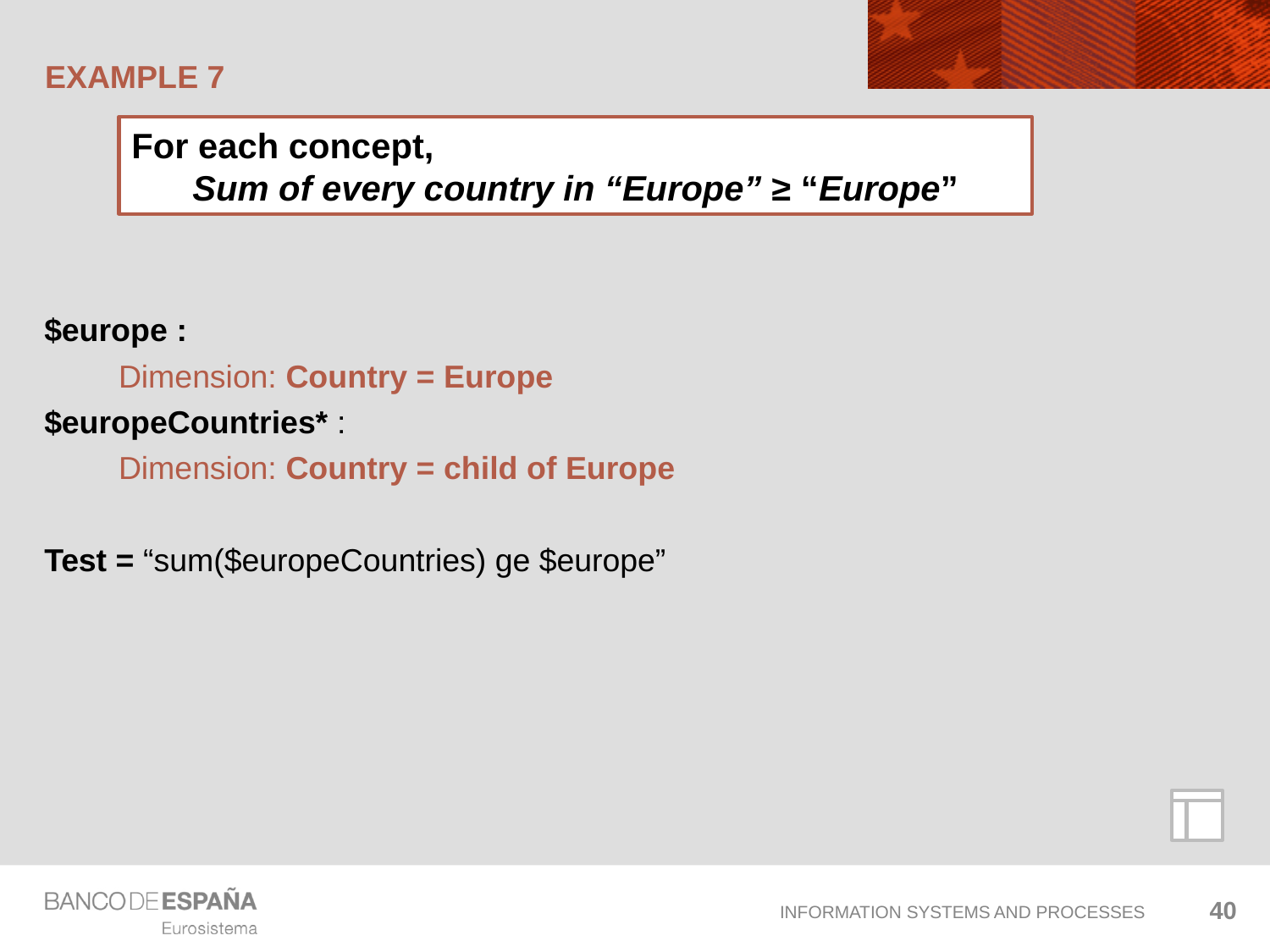

# EXAMPLE 7
For each concept,
Sum of every country in “Europe” ≥ “Europe”

$europe :
Dimension: Country = Europe
$europeCountries* :
Dimension: Country = child of Europe

Test = “sum($europeCountries) ge $europe”

40